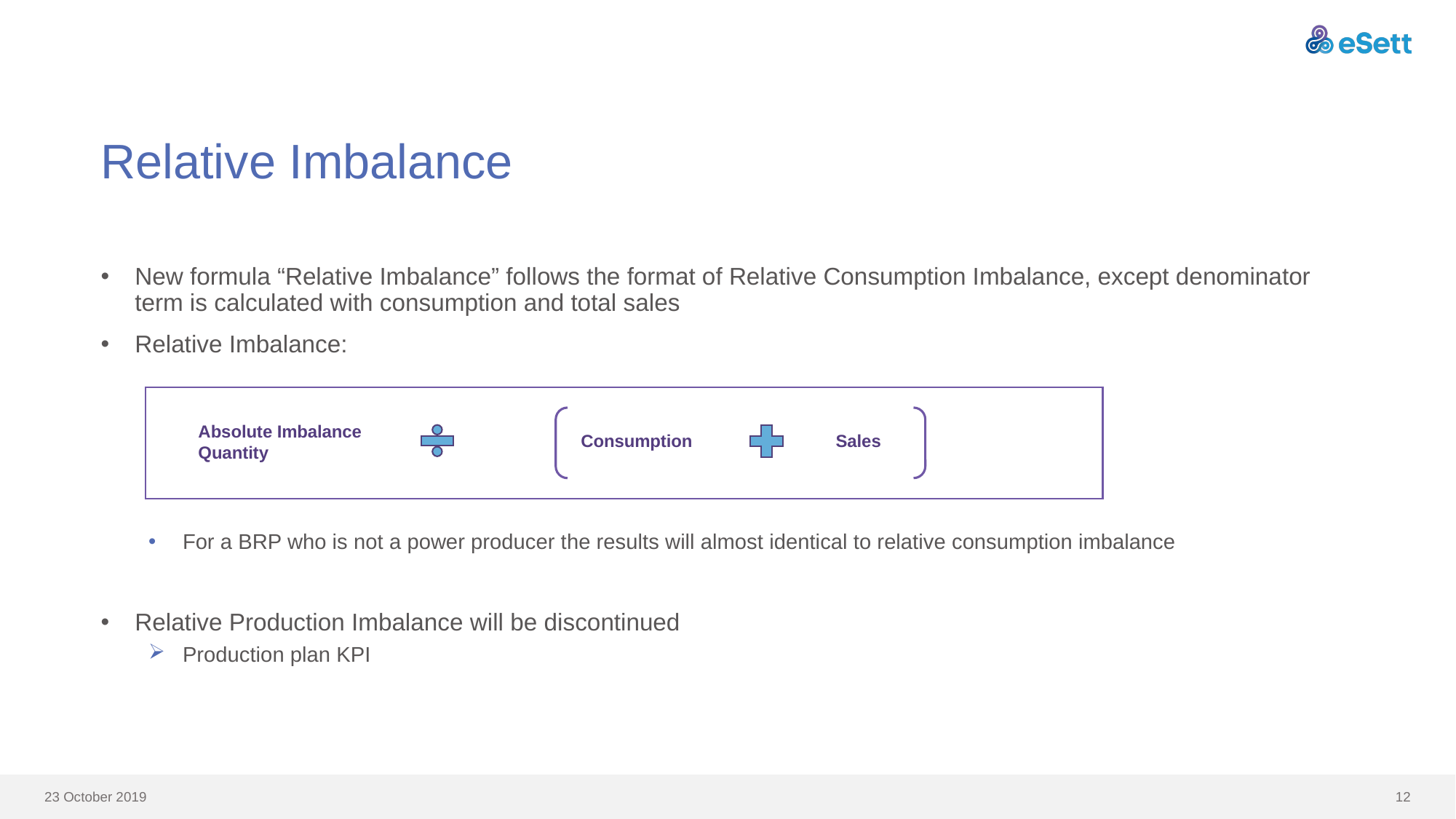

# Relative Imbalance
New formula “Relative Imbalance” follows the format of Relative Consumption Imbalance, except denominator term is calculated with consumption and total sales
Relative Imbalance:

For a BRP who is not a power producer the results will almost identical to relative consumption imbalance

Relative Production Imbalance will be discontinued
Production plan KPI

Absolute Imbalance Quantity

Consumption
Sales